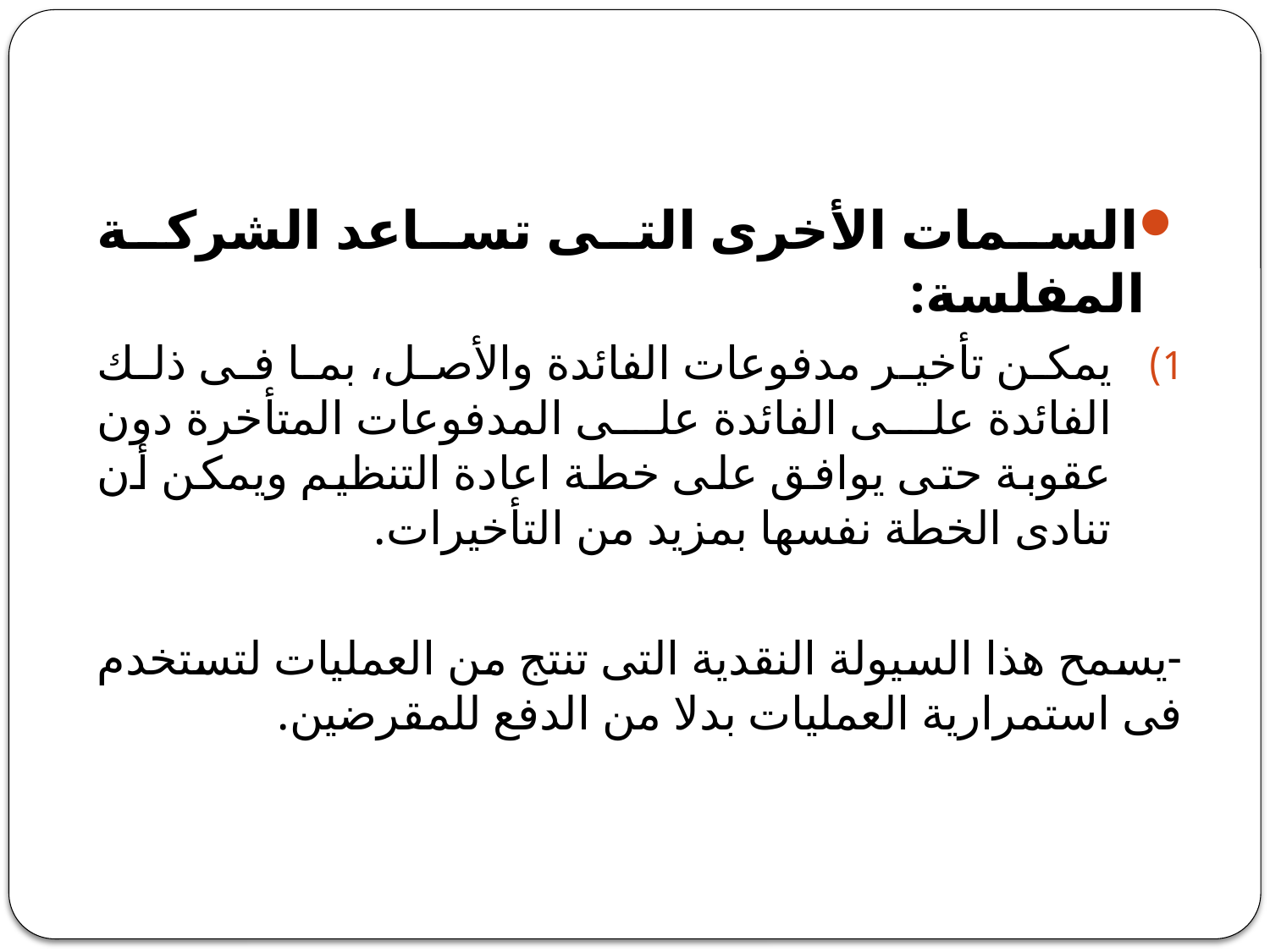

#

السمات الأخرى التى تساعد الشركة المفلسة:
يمكن تأخير مدفوعات الفائدة والأصل، بما فى ذلك الفائدة على الفائدة على المدفوعات المتأخرة دون عقوبة حتى يوافق على خطة اعادة التنظيم ويمكن أن تنادى الخطة نفسها بمزيد من التأخيرات.

-يسمح هذا السيولة النقدية التى تنتج من العمليات لتستخدم فى استمرارية العمليات بدلا من الدفع للمقرضين.